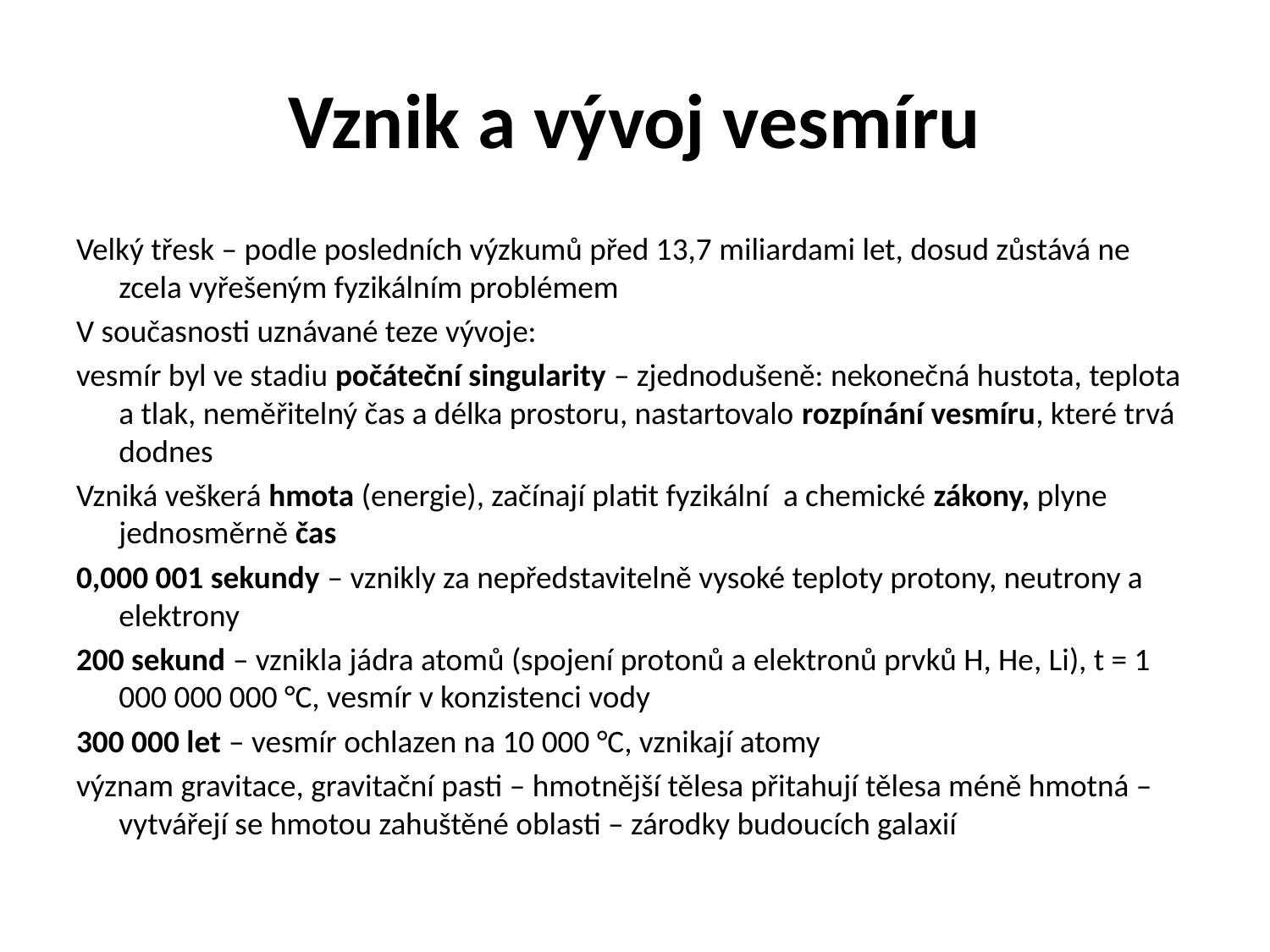

# Vznik a vývoj vesmíru
Velký třesk – podle posledních výzkumů před 13,7 miliardami let, dosud zůstává ne zcela vyřešeným fyzikálním problémem
V současnosti uznávané teze vývoje:
vesmír byl ve stadiu počáteční singularity – zjednodušeně: nekonečná hustota, teplota a tlak, neměřitelný čas a délka prostoru, nastartovalo rozpínání vesmíru, které trvá dodnes
Vzniká veškerá hmota (energie), začínají platit fyzikální  a chemické zákony, plyne jednosměrně čas
0,000 001 sekundy – vznikly za nepředstavitelně vysoké teploty protony, neutrony a elektrony
200 sekund – vznikla jádra atomů (spojení protonů a elektronů prvků H, He, Li), t = 1 000 000 000 °C, vesmír v konzistenci vody
300 000 let – vesmír ochlazen na 10 000 °C, vznikají atomy
význam gravitace, gravitační pasti – hmotnější tělesa přitahují tělesa méně hmotná –vytvářejí se hmotou zahuštěné oblasti – zárodky budoucích galaxií